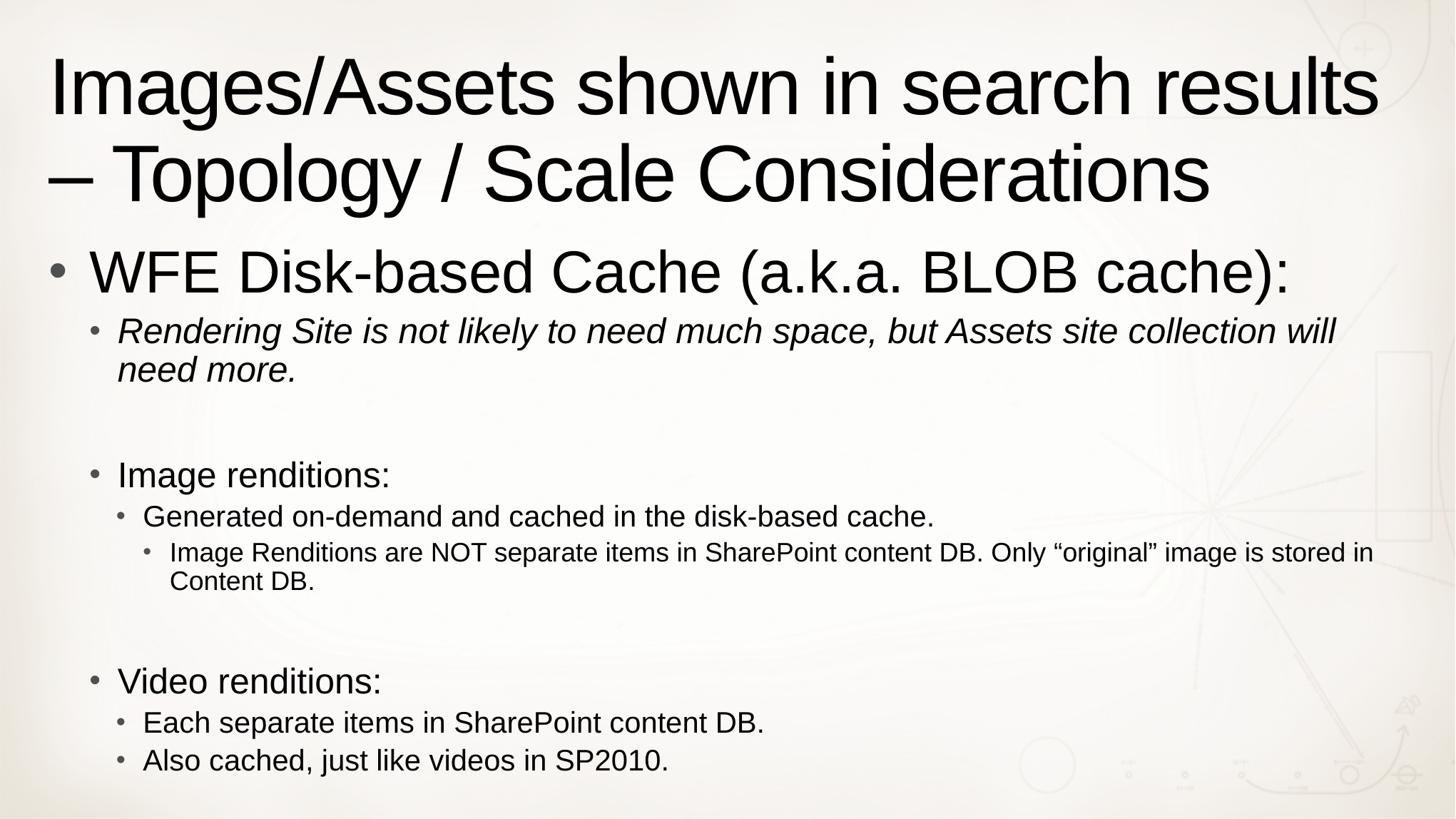

# Images/Assets shown in search results – Topology / Scale Considerations
WFE Disk-based Cache (a.k.a. BLOB cache):
Rendering Site is not likely to need much space, but Assets site collection will need more.

Image renditions:
Generated on-demand and cached in the disk-based cache.
Image Renditions are NOT separate items in SharePoint content DB. Only “original” image is stored in Content DB.

Video renditions:
Each separate items in SharePoint content DB.
Also cached, just like videos in SP2010.